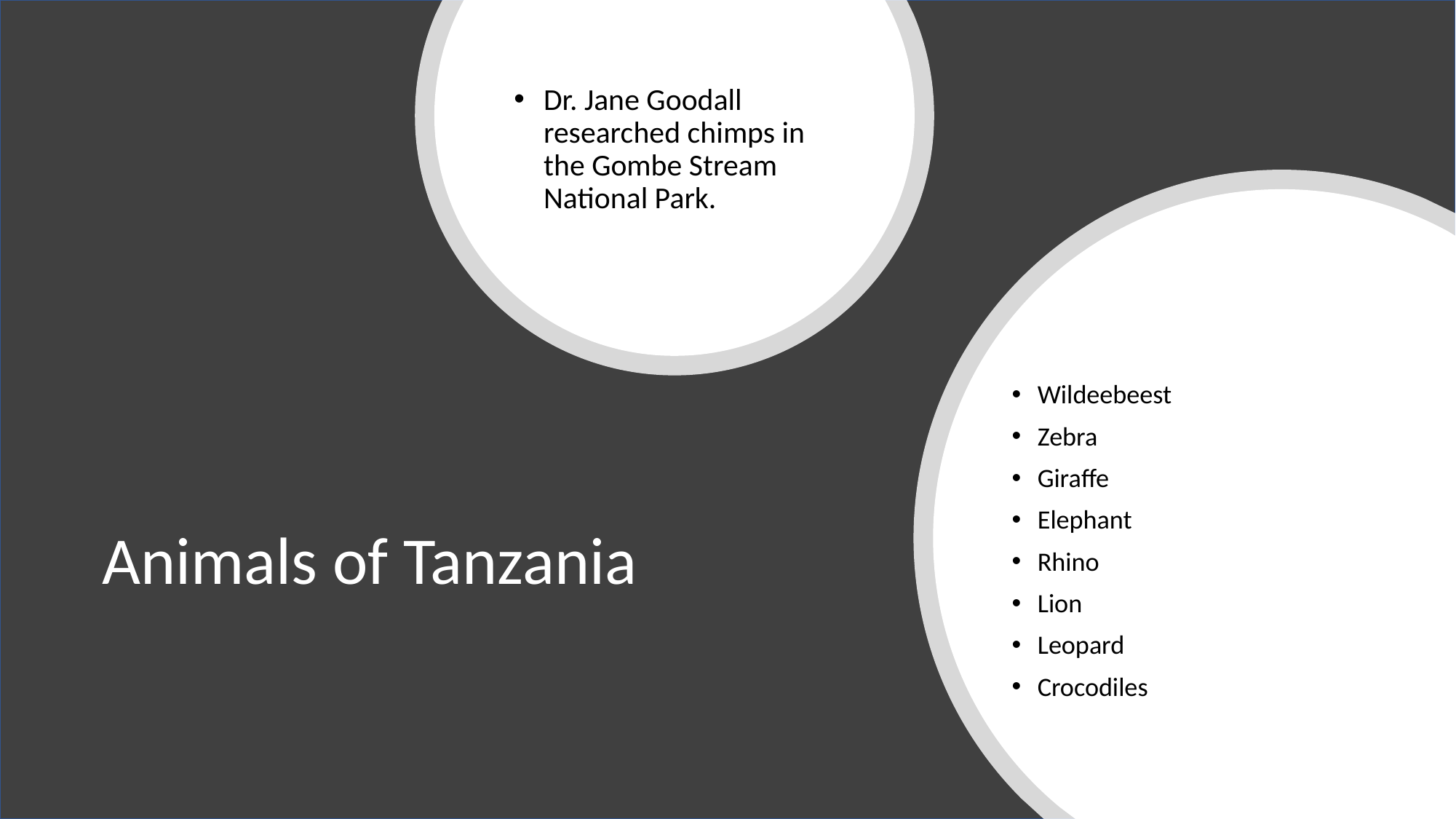

Dr. Jane Goodall researched chimps in the Gombe Stream National Park.

Wildeebeest
Zebra
Giraffe
Elephant
Rhino
Lion
Leopard
Crocodiles
# Animals of Tanzania